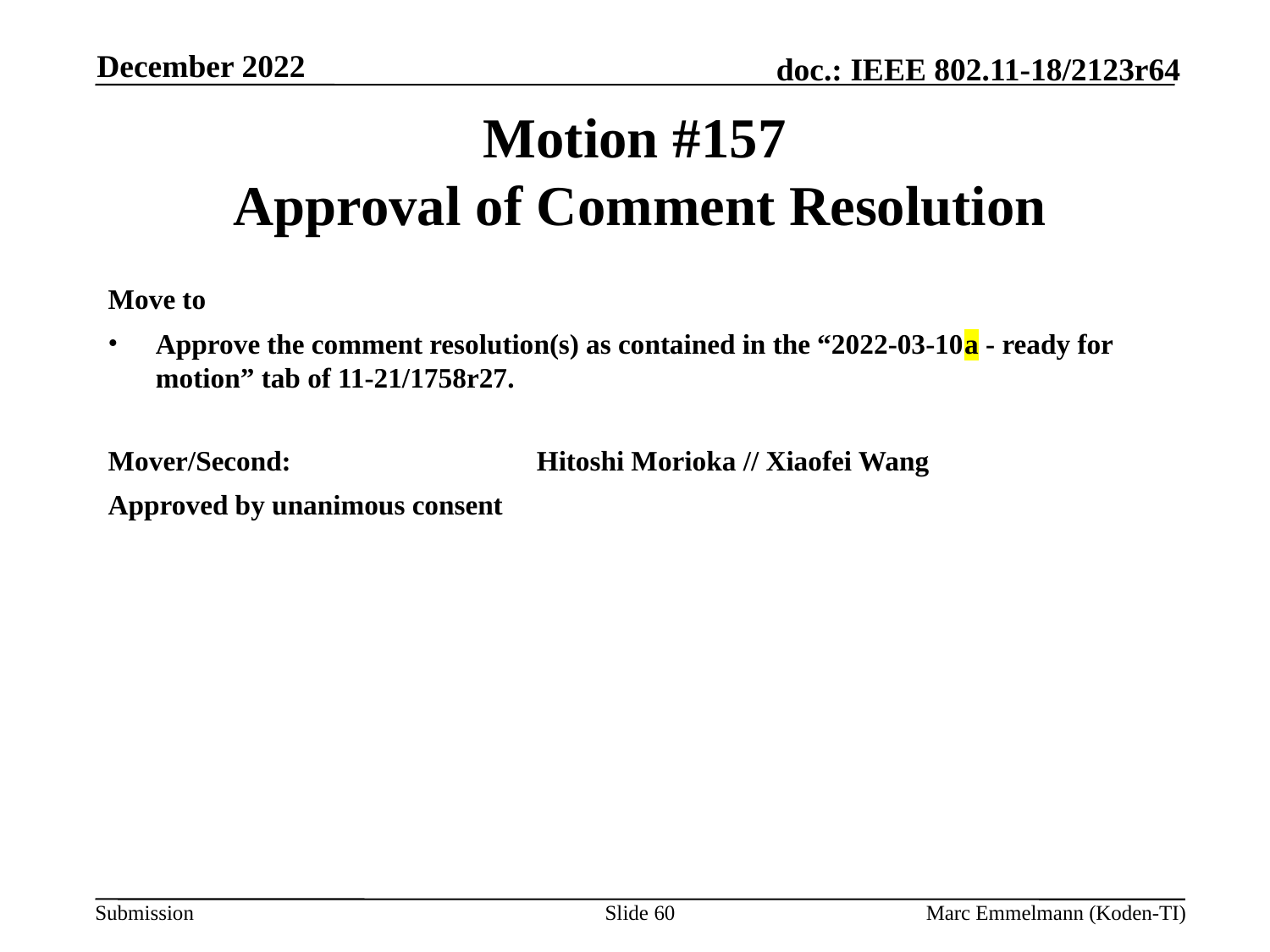

December 2022
# Motion #157 Approval of Comment Resolution
Move to
Approve the comment resolution(s) as contained in the “2022-03-10a - ready for motion” tab of 11-21/1758r27.

Mover/Second:		Hitoshi Morioka // Xiaofei Wang
Approved by unanimous consent

Slide 60
Marc Emmelmann (Koden-TI)